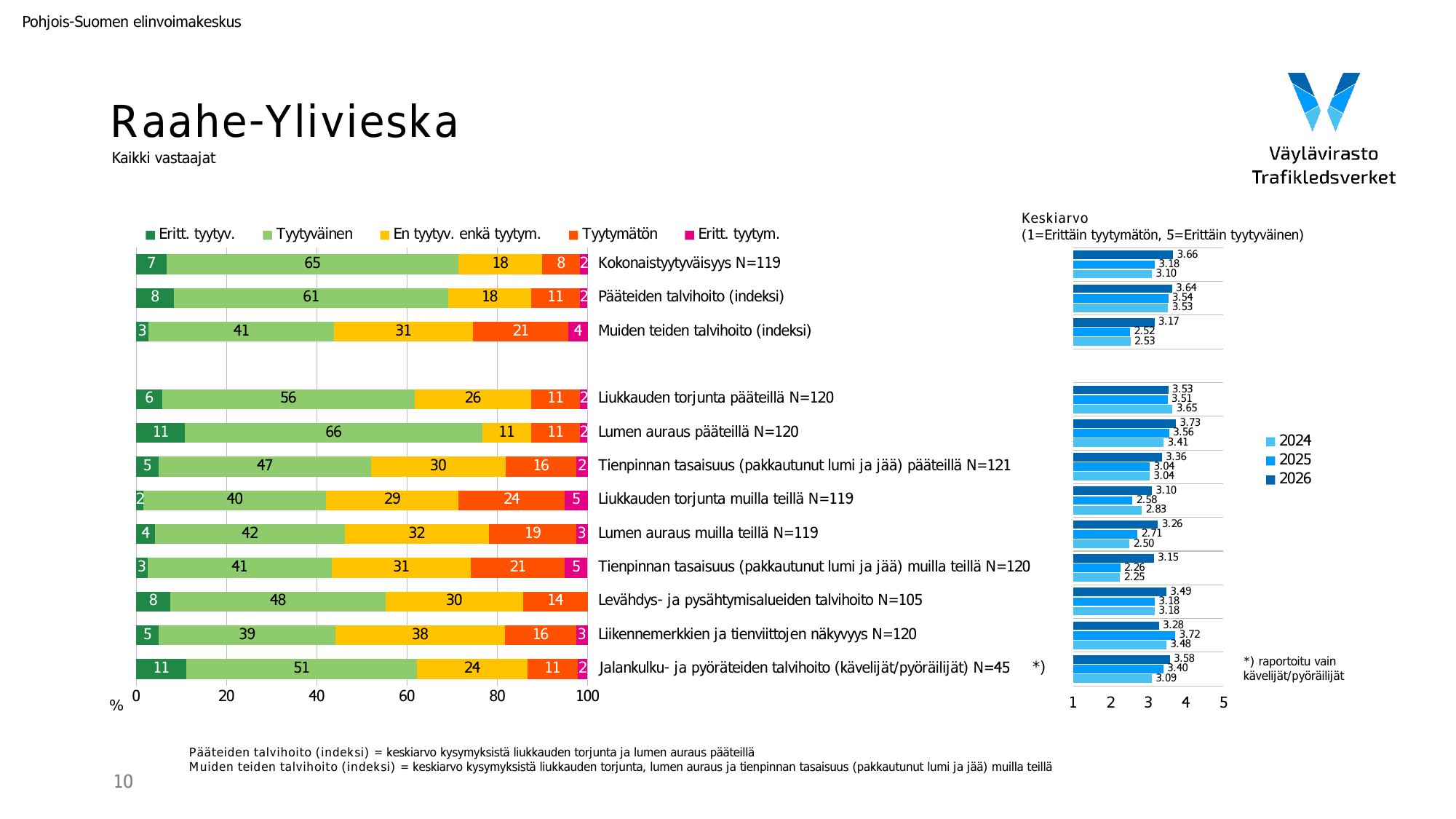

Pohjois-Suomen elinvoimakeskus
# Raahe-Ylivieska
Kaikki vastaajat
Keskiarvo
(1=Erittäin tyytymätön, 5=Erittäin tyytyväinen)

### Chart

| Category | Eritt. tyytyv. | Tyytyväinen | En tyytyv. enkä tyytym. | Tyytymätön | Eritt. tyytym. |
|---|---|---|---|---|---|
| Kokonaistyytyväisyys N=119 | 6.722689075630252 | 64.70588235294117 | 18.487394957983195 | 8.403361344537815 | 1.680672268907563 |
| Pääteiden talvihoito (indeksi) | 8.333333333333334 | 60.833333333333336 | 18.333333333333332 | 10.833333333333334 | 1.6666666666666667 |
| Muiden teiden talvihoito (indeksi) | 2.793296089385475 | 41.06145251396648 | 30.726256983240223 | 21.22905027932961 | 4.189944134078212 |
|  | None | None | None | None | None |
| Liukkauden torjunta pääteillä N=120 | 5.833333333333333 | 55.833333333333336 | 25.833333333333336 | 10.833333333333334 | 1.6666666666666667 |
| Lumen auraus pääteillä N=120 | 10.833333333333334 | 65.83333333333333 | 10.833333333333334 | 10.833333333333334 | 1.6666666666666667 |
| Tienpinnan tasaisuus (pakkautunut lumi ja jää) pääteillä N=121 | 4.958677685950414 | 47.107438016528924 | 29.75206611570248 | 15.702479338842975 | 2.479338842975207 |
| Liukkauden torjunta muilla teillä N=119 | 1.680672268907563 | 40.33613445378151 | 29.411764705882355 | 23.52941176470588 | 5.042016806722689 |
| Lumen auraus muilla teillä N=119 | 4.201680672268908 | 42.016806722689076 | 31.932773109243694 | 19.327731092436977 | 2.5210084033613445 |
| Tienpinnan tasaisuus (pakkautunut lumi ja jää) muilla teillä N=120 | 2.5 | 40.833333333333336 | 30.833333333333336 | 20.833333333333336 | 5.0 |
| Levähdys- ja pysähtymisalueiden talvihoito N=105 | 7.6190476190476195 | 47.61904761904761 | 30.476190476190478 | 14.285714285714285 | 0.0 |
| Liikennemerkkien ja tienviittojen näkyvyys N=120 | 5.0 | 39.166666666666664 | 37.5 | 15.833333333333332 | 2.5 |
| Jalankulku- ja pyöräteiden talvihoito (kävelijät/pyöräilijät) N=45 | 11.11111111111111 | 51.11111111111111 | 24.444444444444443 | 11.11111111111111 | 2.2222222222222223 |

### Chart

| Category | 2026 | 2025 | 2024 |
|---|---|---|---|
*) raportoitu vain
kävelijät/pyöräilijät
*)
%
Pääteiden talvihoito (indeksi) = keskiarvo kysymyksistä liukkauden torjunta ja lumen auraus pääteillä
Muiden teiden talvihoito (indeksi) = keskiarvo kysymyksistä liukkauden torjunta, lumen auraus ja tienpinnan tasaisuus (pakkautunut lumi ja jää) muilla teillä

10